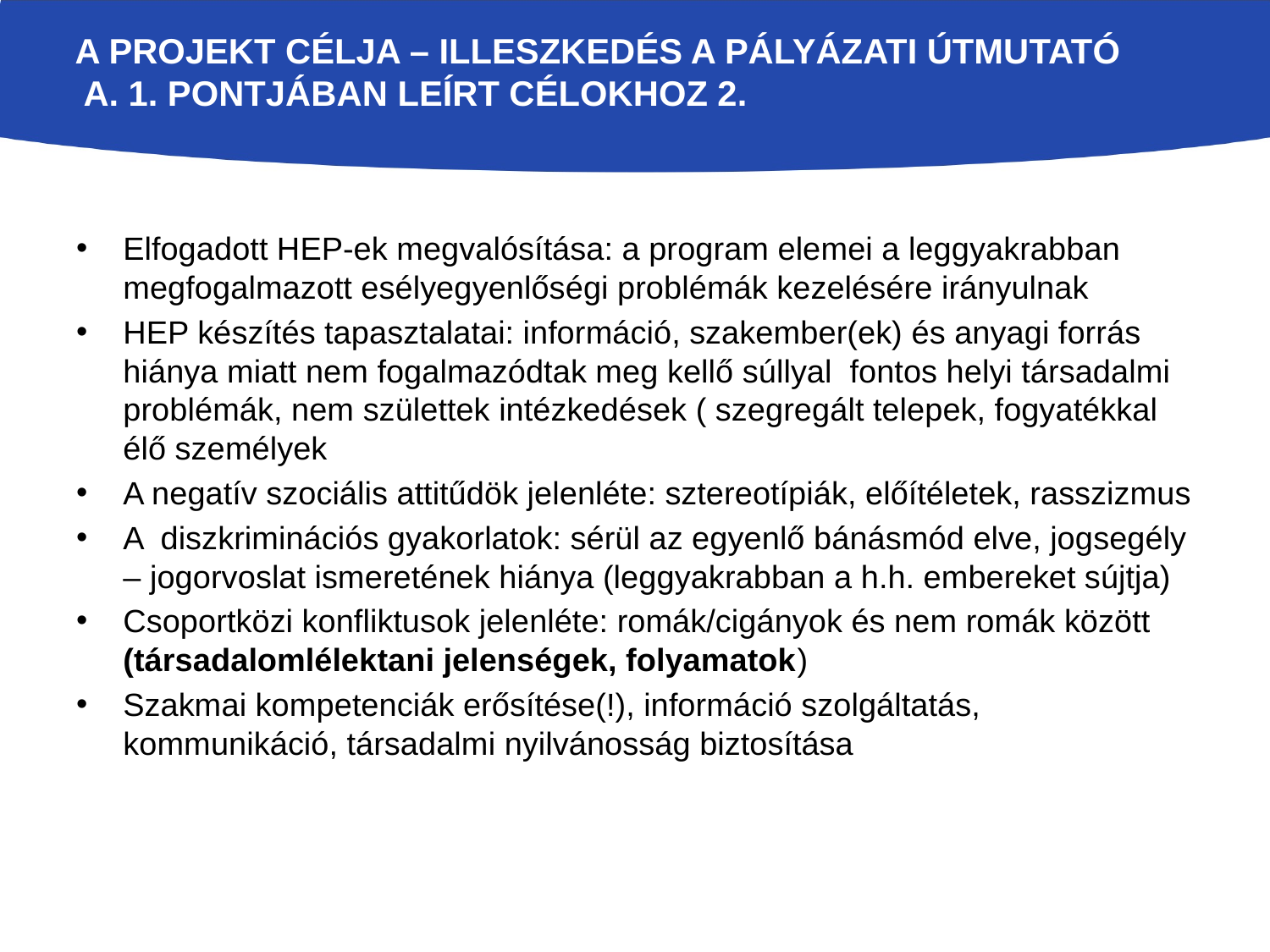

# A Projekt célja – illeszkedés a pályázati útmutató A. 1. pontjában leírt célokhoz 2.
Elfogadott HEP-ek megvalósítása: a program elemei a leggyakrabban megfogalmazott esélyegyenlőségi problémák kezelésére irányulnak
HEP készítés tapasztalatai: információ, szakember(ek) és anyagi forrás hiánya miatt nem fogalmazódtak meg kellő súllyal  fontos helyi társadalmi problémák, nem születtek intézkedések ( szegregált telepek, fogyatékkal élő személyek
A negatív szociális attitűdök jelenléte: sztereotípiák, előítéletek, rasszizmus
A  diszkriminációs gyakorlatok: sérül az egyenlő bánásmód elve, jogsegély – jogorvoslat ismeretének hiánya (leggyakrabban a h.h. embereket sújtja)
Csoportközi konfliktusok jelenléte: romák/cigányok és nem romák között (társadalomlélektani jelenségek, folyamatok)
Szakmai kompetenciák erősítése(!), információ szolgáltatás, kommunikáció, társadalmi nyilvánosság biztosítása